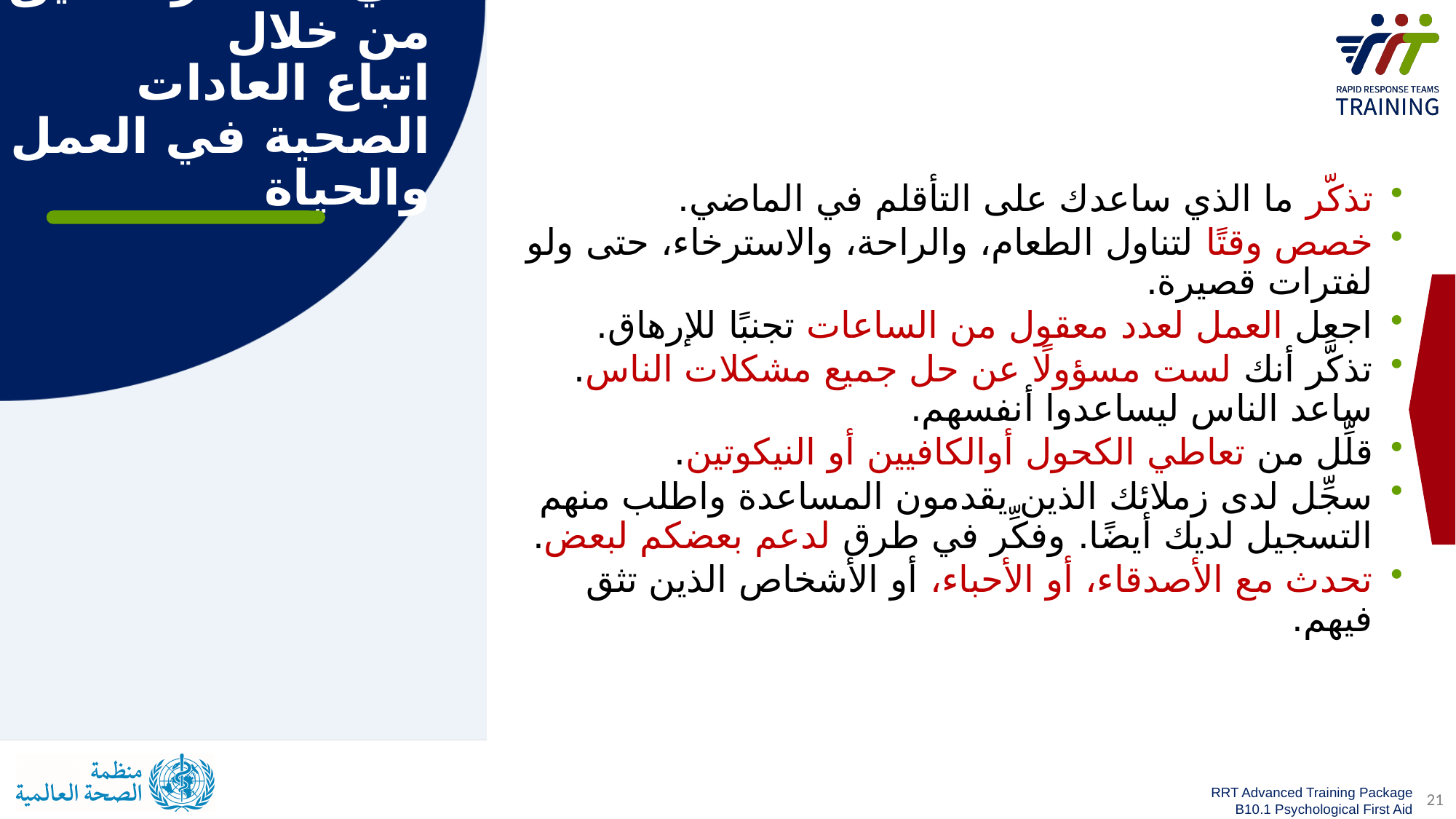

في أثناء حالة الطوارئ: التَحَكَّم في مشاعر الضيق من خلال
اتباع العادات الصحية في العمل والحياة
تذكّر ما الذي ساعدك على التأقلم في الماضي.
خصص وقتًا لتناول الطعام، والراحة، والاسترخاء، حتى ولو لفترات قصيرة.
اجعل العمل لعدد معقول من الساعات تجنبًا للإرهاق.
تذكَّر أنك لست مسؤولًا عن حل جميع مشكلات الناس. ساعد الناس ليساعدوا أنفسهم.
قلِّل من تعاطي الكحول أوالكافيين أو النيكوتين.
سجِّل لدى زملائك الذين يقدمون المساعدة واطلب منهم التسجيل لديك أيضًا. وفكِّر في طرق لدعم بعضكم لبعض.
تحدث مع الأصدقاء، أو الأحباء، أو الأشخاص الذين تثق فيهم.